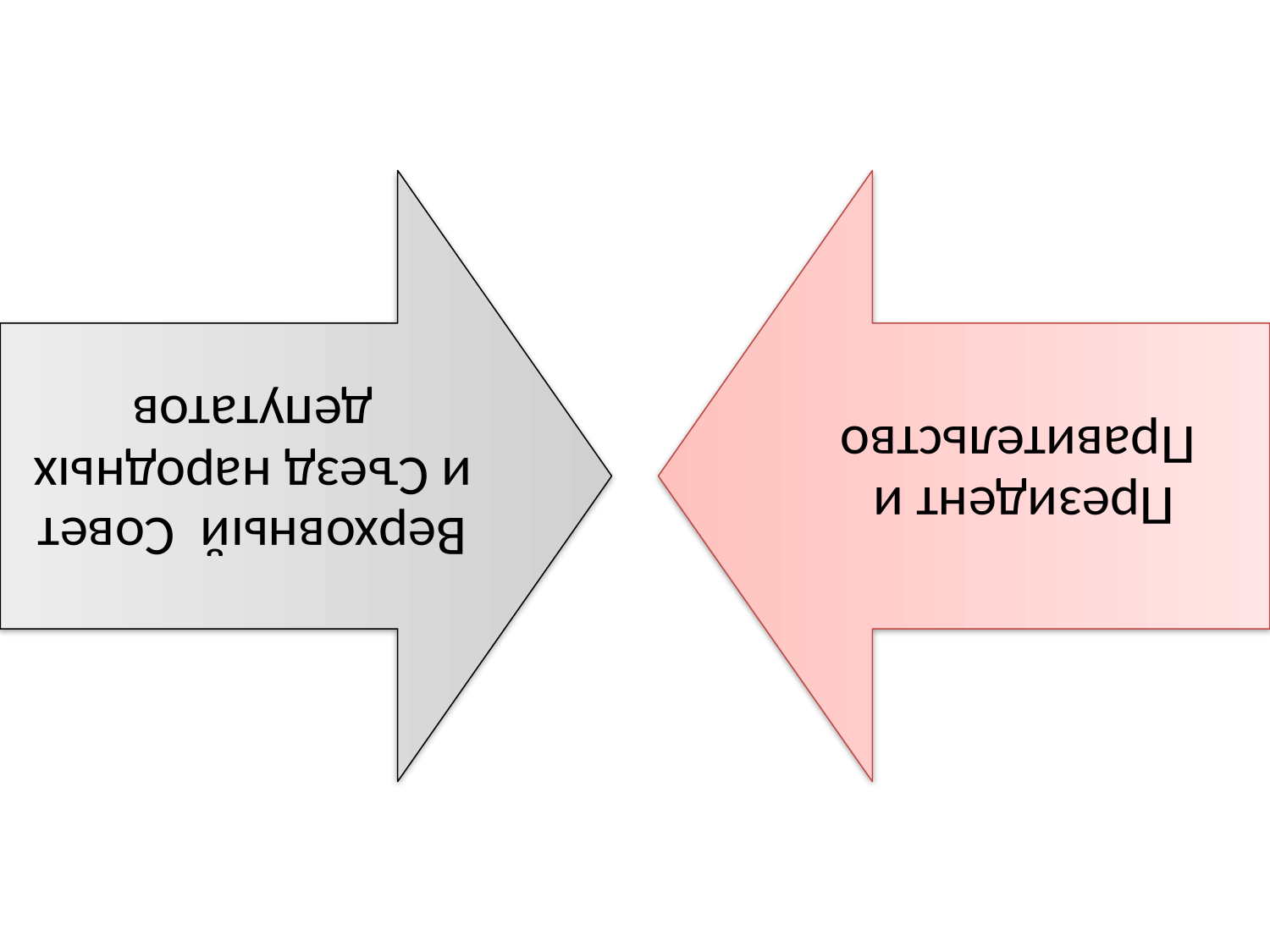

Верховный  Совет и Съезд народных депутатов
Президент и  Правительство